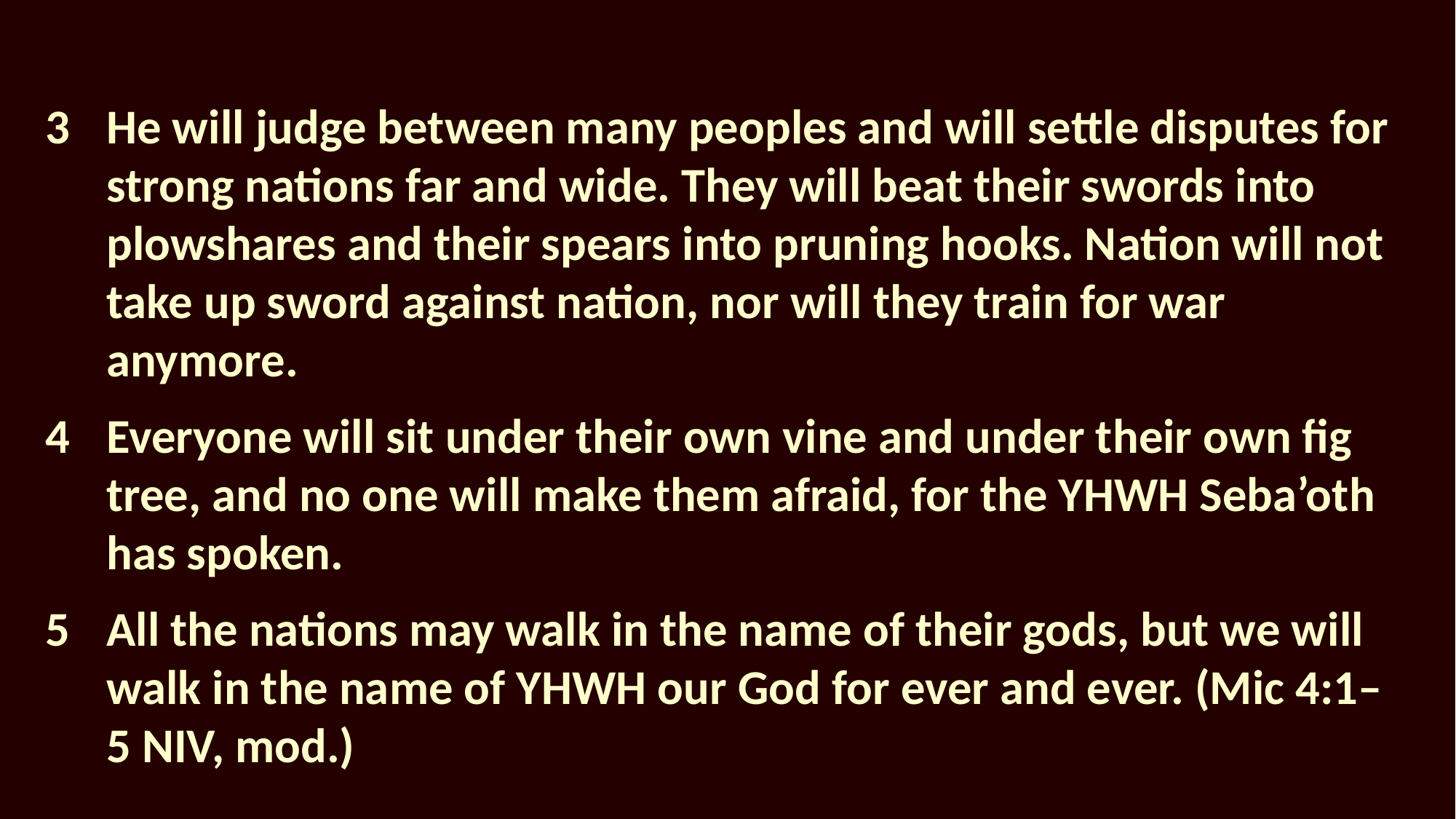

He will judge between many peoples and will settle disputes for strong nations far and wide. They will beat their swords into plowshares and their spears into pruning hooks. Nation will not take up sword against nation, nor will they train for war anymore.
Everyone will sit under their own vine and under their own fig tree, and no one will make them afraid, for the YHWH Seba’oth has spoken.
All the nations may walk in the name of their gods, but we will walk in the name of YHWH our God for ever and ever. (Mic 4:1–5 NIV, mod.)